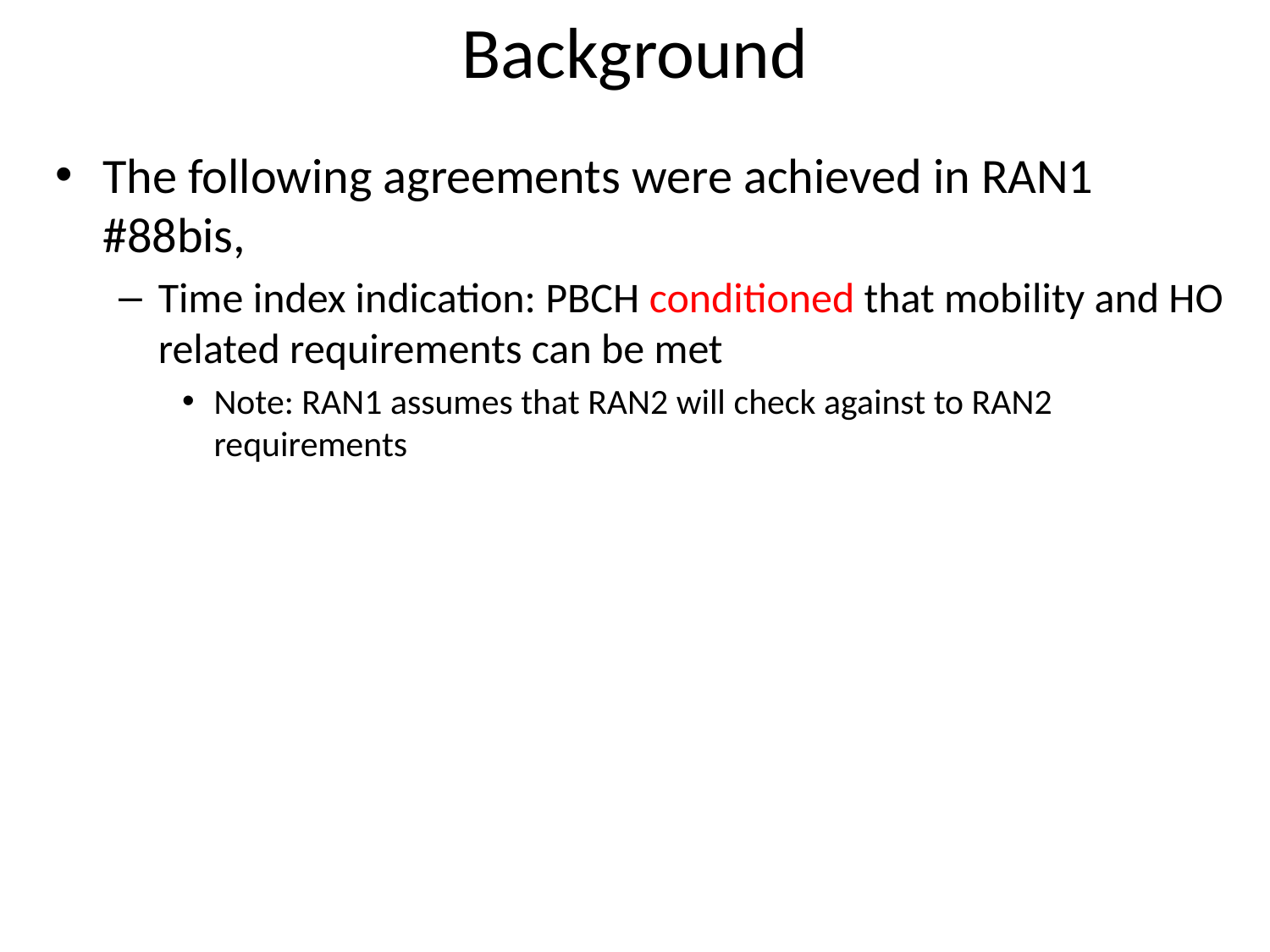

# Background
The following agreements were achieved in RAN1 #88bis,
Time index indication: PBCH conditioned that mobility and HO related requirements can be met
Note: RAN1 assumes that RAN2 will check against to RAN2 requirements